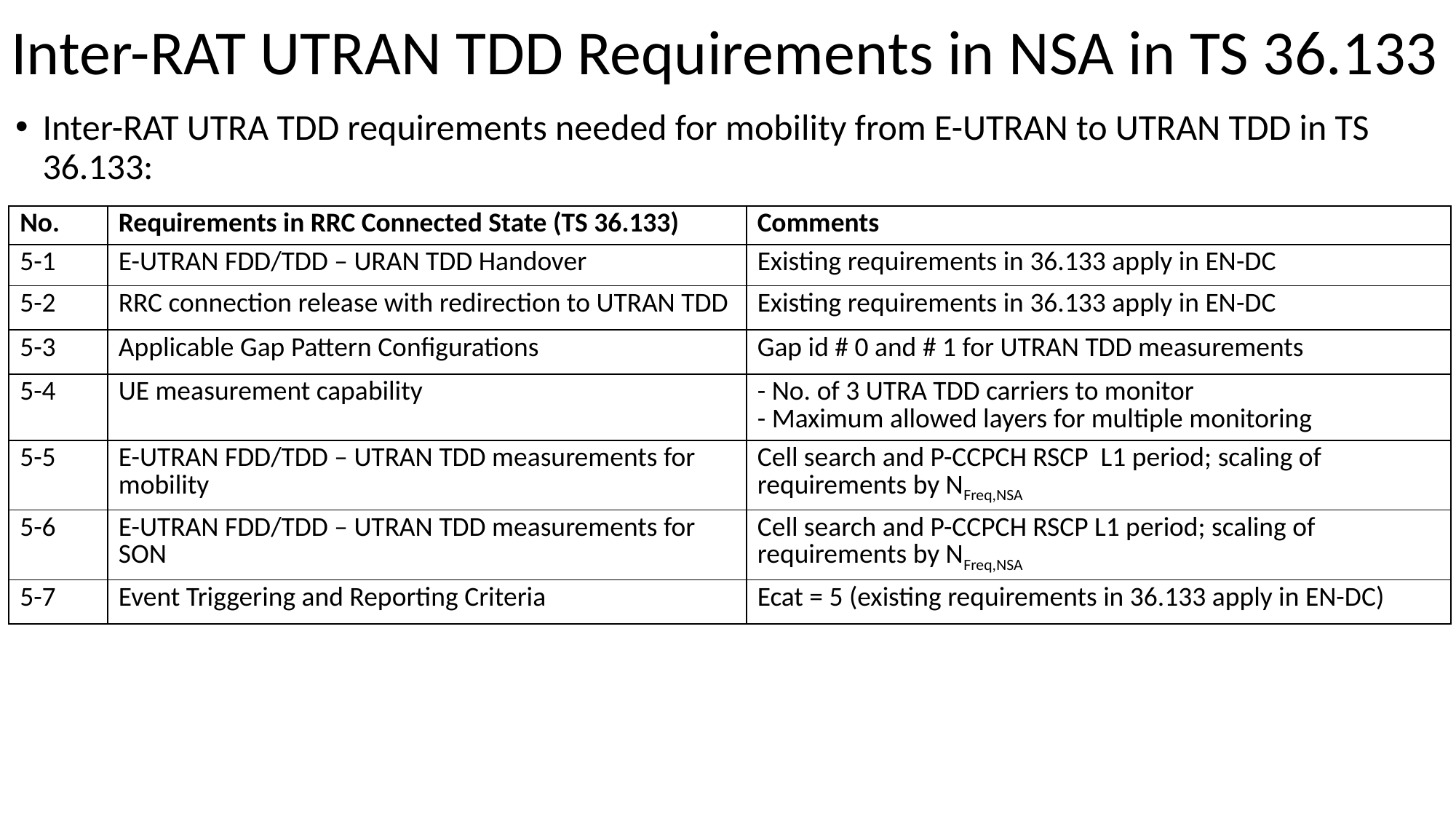

# Inter-RAT UTRAN TDD Requirements in NSA in TS 36.133
Inter-RAT UTRA TDD requirements needed for mobility from E-UTRAN to UTRAN TDD in TS 36.133:
| No. | Requirements in RRC Connected State (TS 36.133) | Comments |
| --- | --- | --- |
| 5-1 | E-UTRAN FDD/TDD – URAN TDD Handover | Existing requirements in 36.133 apply in EN-DC |
| 5-2 | RRC connection release with redirection to UTRAN TDD | Existing requirements in 36.133 apply in EN-DC |
| 5-3 | Applicable Gap Pattern Configurations | Gap id # 0 and # 1 for UTRAN TDD measurements |
| 5-4 | UE measurement capability | - No. of 3 UTRA TDD carriers to monitor - Maximum allowed layers for multiple monitoring |
| 5-5 | E-UTRAN FDD/TDD – UTRAN TDD measurements for mobility | Cell search and P-CCPCH RSCP L1 period; scaling of requirements by NFreq,NSA |
| 5-6 | E-UTRAN FDD/TDD – UTRAN TDD measurements for SON | Cell search and P-CCPCH RSCP L1 period; scaling of requirements by NFreq,NSA |
| 5-7 | Event Triggering and Reporting Criteria | Ecat = 5 (existing requirements in 36.133 apply in EN-DC) |